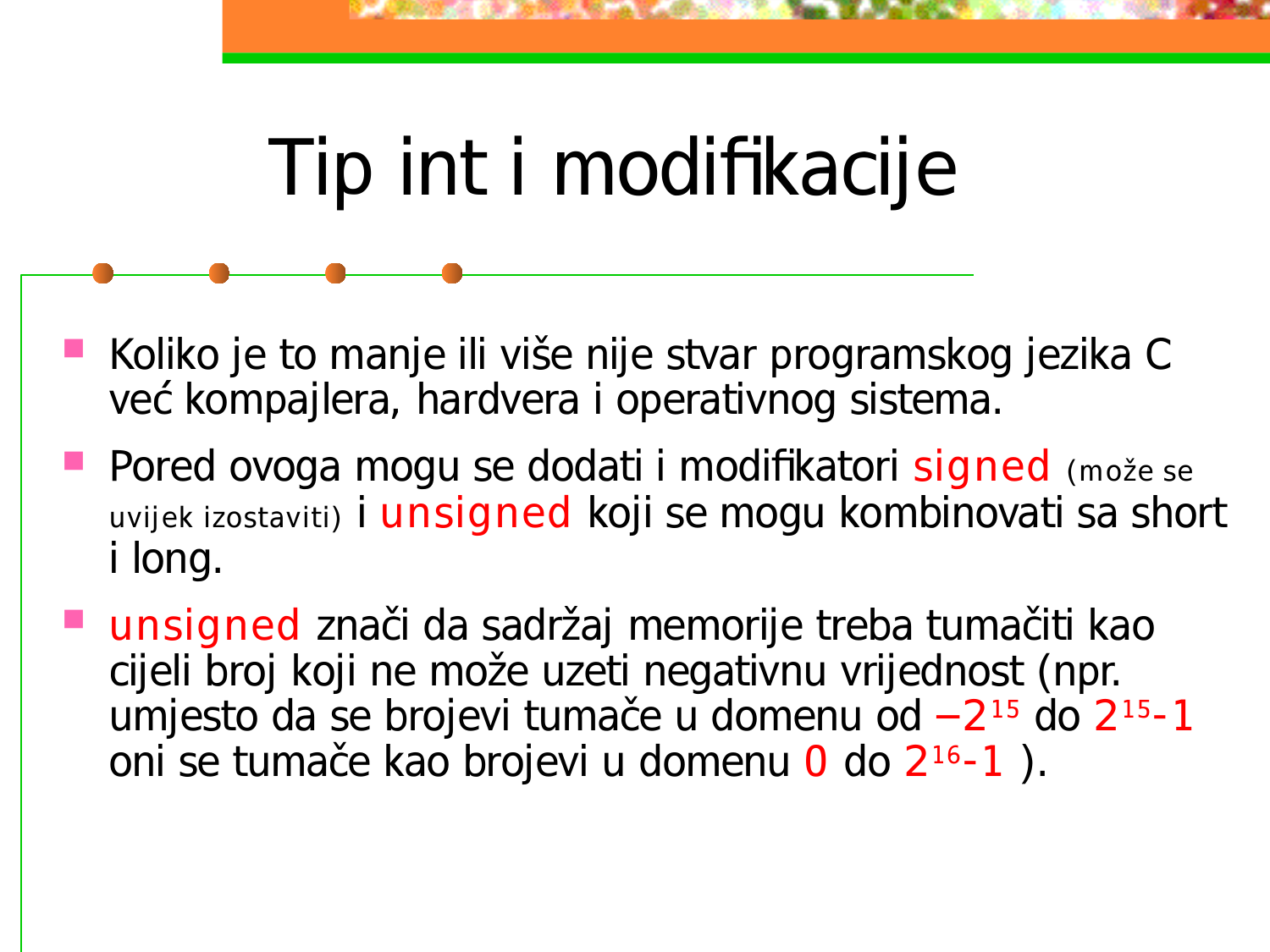

# Tip int i modifikacije
Koliko je to manje ili više nije stvar programskog jezika C već kompajlera, hardvera i operativnog sistema.
Pored ovoga mogu se dodati i modifikatori signed (može se uvijek izostaviti) i unsigned koji se mogu kombinovati sa short i long.
unsigned znači da sadržaj memorije treba tumačiti kao cijeli broj koji ne može uzeti negativnu vrijednost (npr. umjesto da se brojevi tumače u domenu od –215 do 215-1 oni se tumače kao brojevi u domenu 0 do 216-1 ).